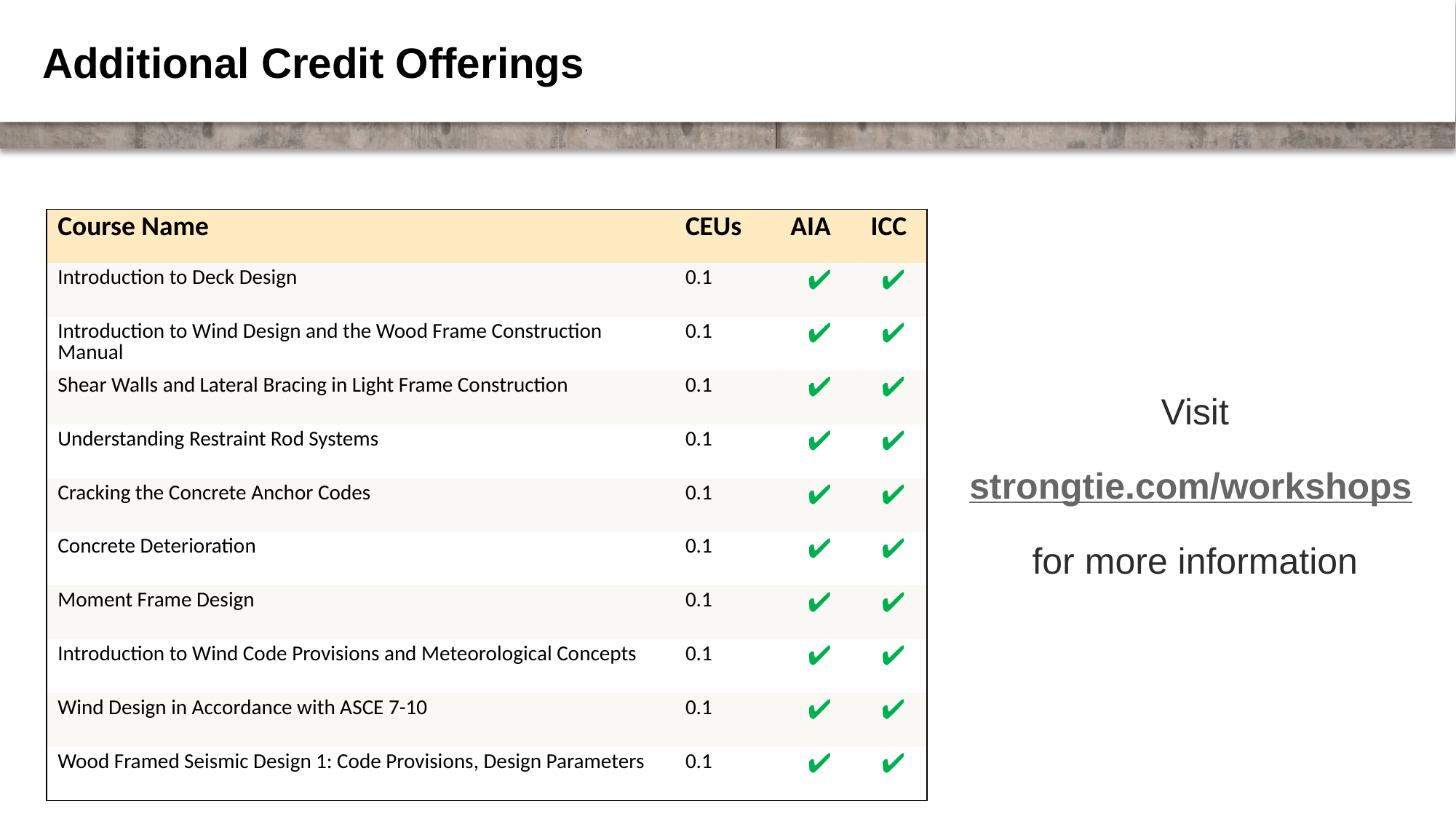

# Additional Credit Offerings
Visit
strongtie.com/workshops
for more information
| Course Name | CEUs | AIA | ICC |
| --- | --- | --- | --- |
| Introduction to Deck Design | 0.1 | ✔ | ✔ |
| Introduction to Wind Design and the Wood Frame Construction Manual | 0.1 | ✔ | ✔ |
| Shear Walls and Lateral Bracing in Light Frame Construction | 0.1 | ✔ | ✔ |
| Understanding Restraint Rod Systems | 0.1 | ✔ | ✔ |
| Cracking the Concrete Anchor Codes | 0.1 | ✔ | ✔ |
| Concrete Deterioration | 0.1 | ✔ | ✔ |
| Moment Frame Design | 0.1 | ✔ | ✔ |
| Introduction to Wind Code Provisions and Meteorological Concepts | 0.1 | ✔ | ✔ |
| Wind Design in Accordance with ASCE 7-10 | 0.1 | ✔ | ✔ |
| Wood Framed Seismic Design 1: Code Provisions, Design Parameters | 0.1 | ✔ | ✔ |